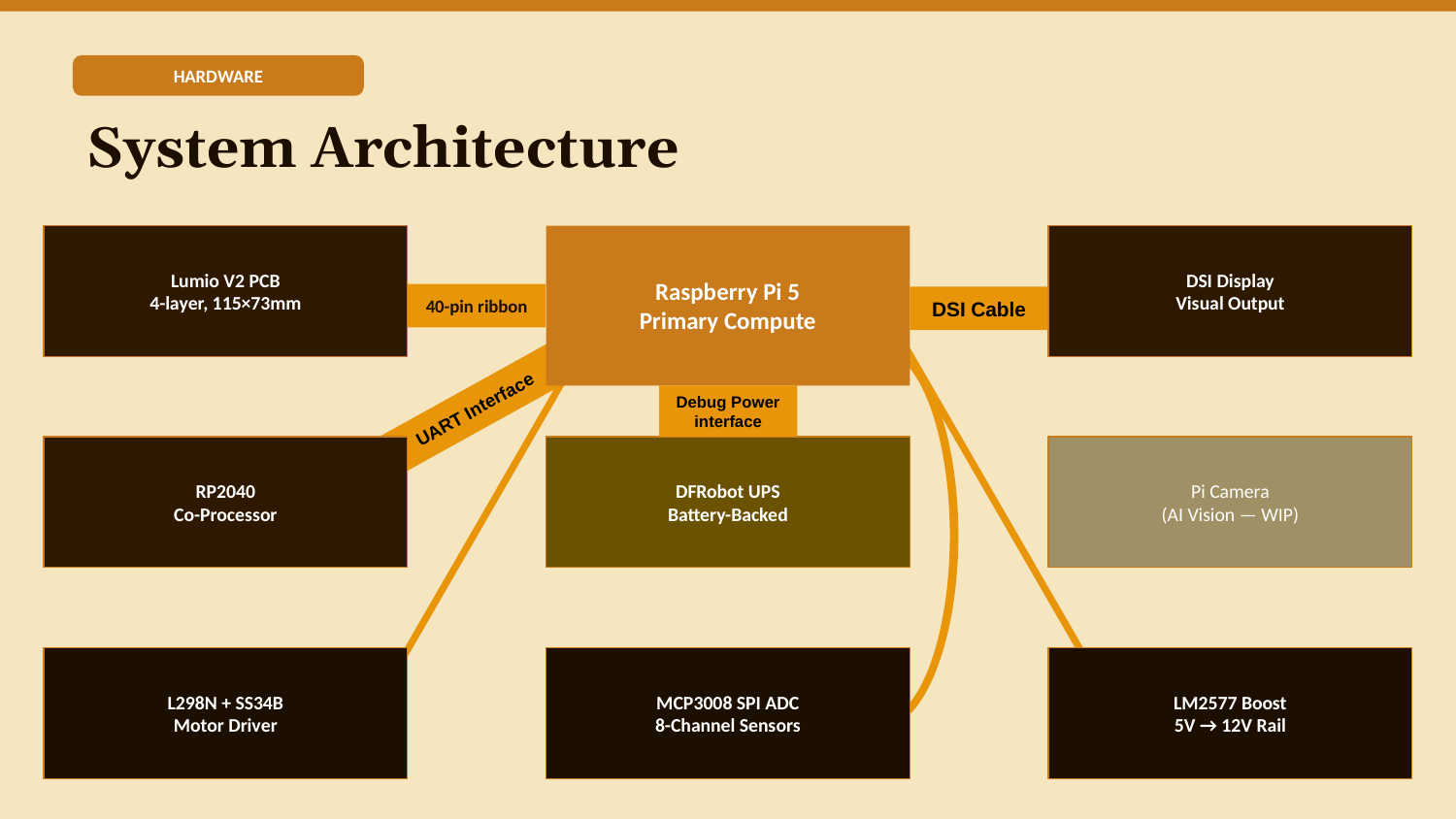

HARDWARE
System Architecture

Lumio V2 PCB
4-layer, 115×73mm

Raspberry Pi 5
Primary Compute

DSI Display
Visual Output

40-pin ribbon
DSI Cable
Debug Power interface
UART Interface

RP2040
Co-Processor

DFRobot UPS
Battery-Backed

Pi Camera
(AI Vision — WIP)

L298N + SS34B
Motor Driver

MCP3008 SPI ADC
8-Channel Sensors

LM2577 Boost
5V → 12V Rail